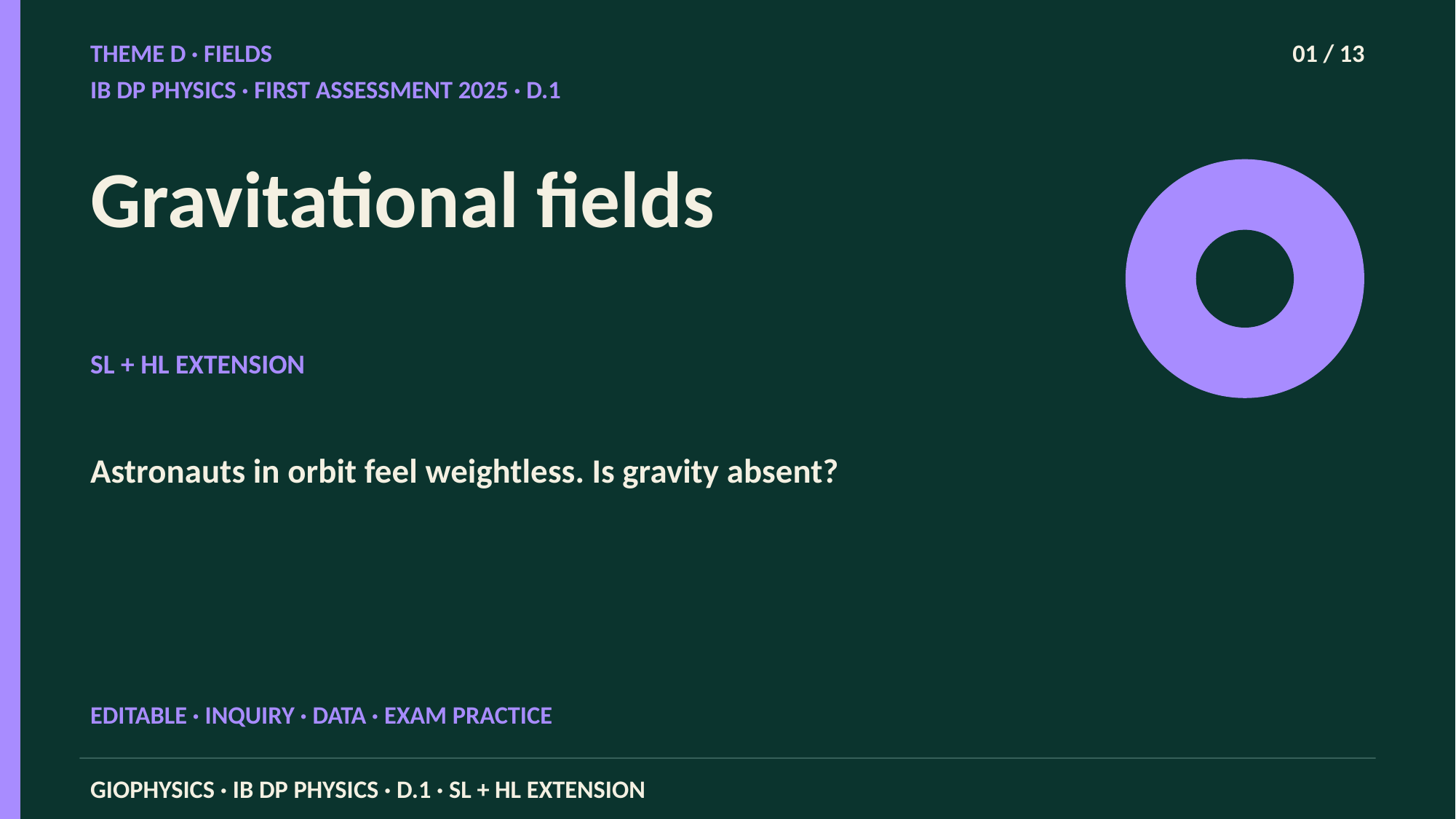

THEME D · FIELDS
01 / 13
IB DP PHYSICS · FIRST ASSESSMENT 2025 · D.1
Gravitational fields

SL + HL EXTENSION
Astronauts in orbit feel weightless. Is gravity absent?
EDITABLE · INQUIRY · DATA · EXAM PRACTICE

GIOPHYSICS · IB DP PHYSICS · D.1 · SL + HL EXTENSION